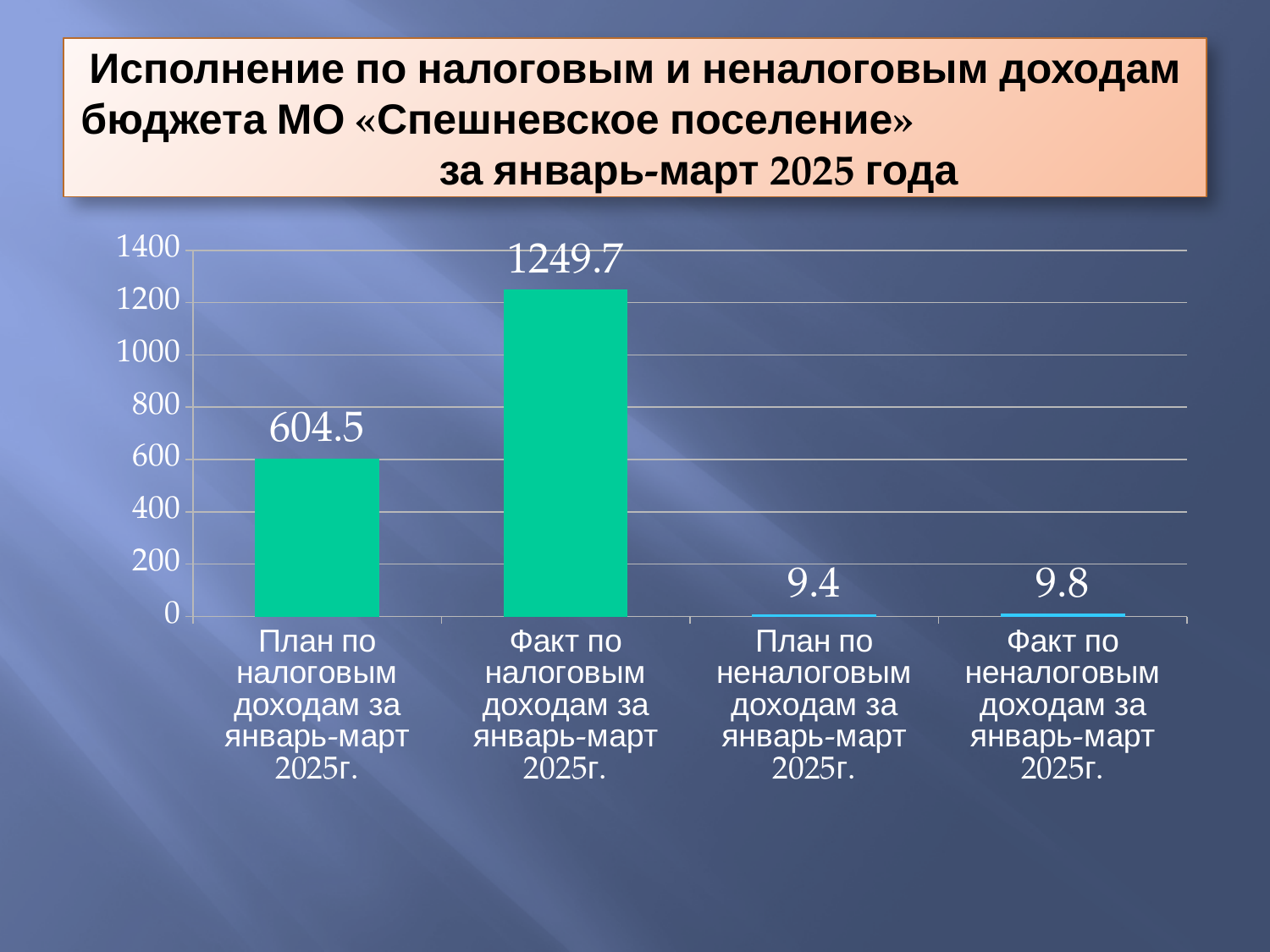

# Исполнение по налоговым и неналоговым доходам бюджета МО «Спешневское поселение»                                       за январь-март 2025 года

### Chart

| Category | Столбец1 |
|---|---|
| План по налоговым доходам за январь-март 2025г. | 604.5 |
| Факт по налоговым доходам за январь-март 2025г. | 1249.7 |
| План по неналоговым доходам за январь-март 2025г. | 9.4 |
| Факт по неналоговым доходам за январь-март 2025г. | 9.8 |